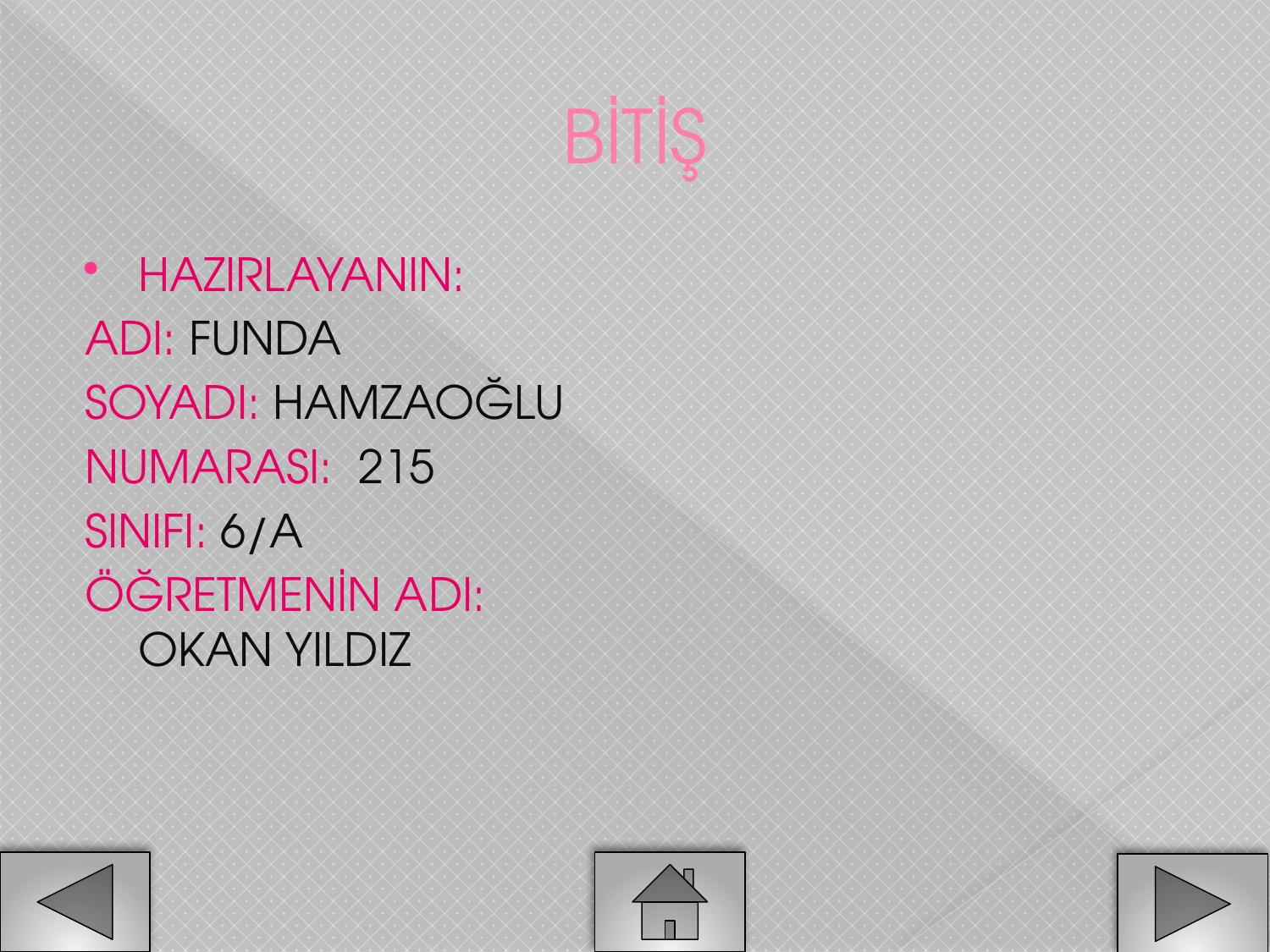

# BİTİŞ
HAZIRLAYANIN:
ADI: FUNDA
SOYADI: HAMZAOĞLU
NUMARASI:  215
SINIFI: 6/A
ÖĞRETMENİN ADI: OKAN YILDIZ